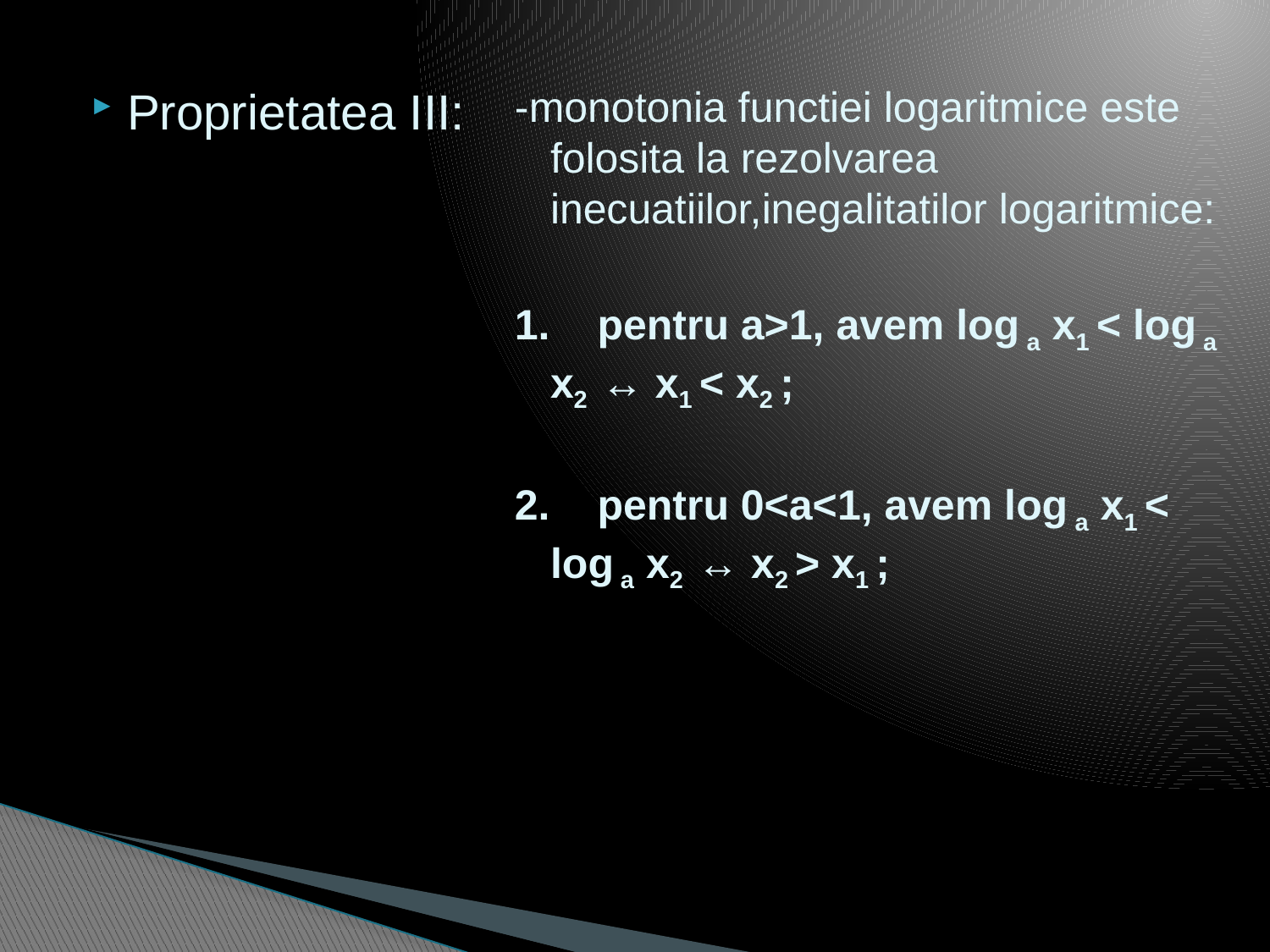

#
Proprietatea III:
-monotonia functiei logaritmice este folosita la rezolvarea inecuatiilor,inegalitatilor logaritmice:

1.    pentru a>1, avem log a x1 < log a x2  ↔ x1 < x2 ;

2.    pentru 0<a<1, avem log a x1 < log a x2  ↔ x2 > x1 ;